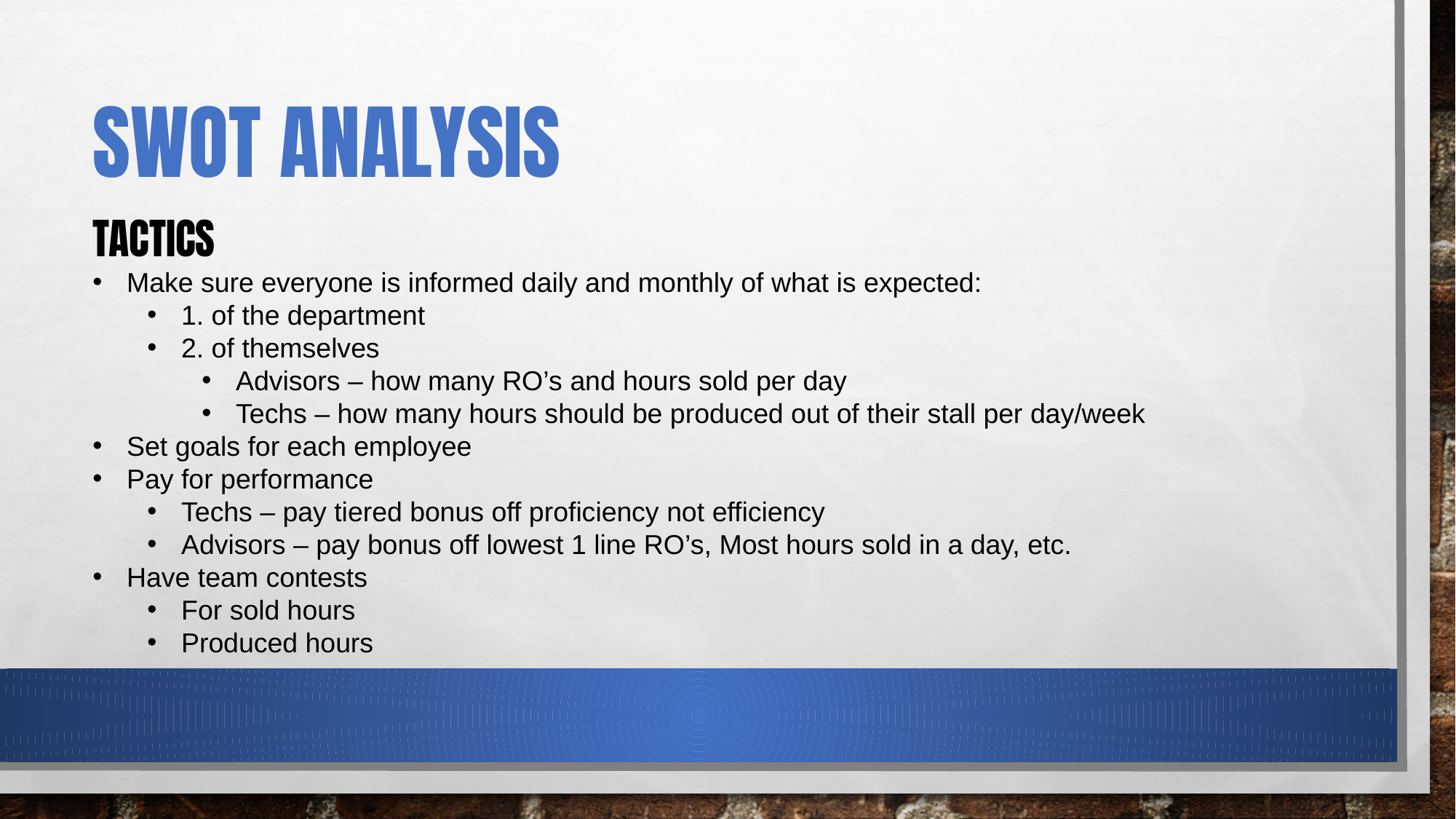

# SWOT Analysis
TACTICS
Make sure everyone is informed daily and monthly of what is expected:
1. of the department
2. of themselves
Advisors – how many RO’s and hours sold per day
Techs – how many hours should be produced out of their stall per day/week
Set goals for each employee
Pay for performance
Techs – pay tiered bonus off proficiency not efficiency
Advisors – pay bonus off lowest 1 line RO’s, Most hours sold in a day, etc.
Have team contests
For sold hours
Produced hours